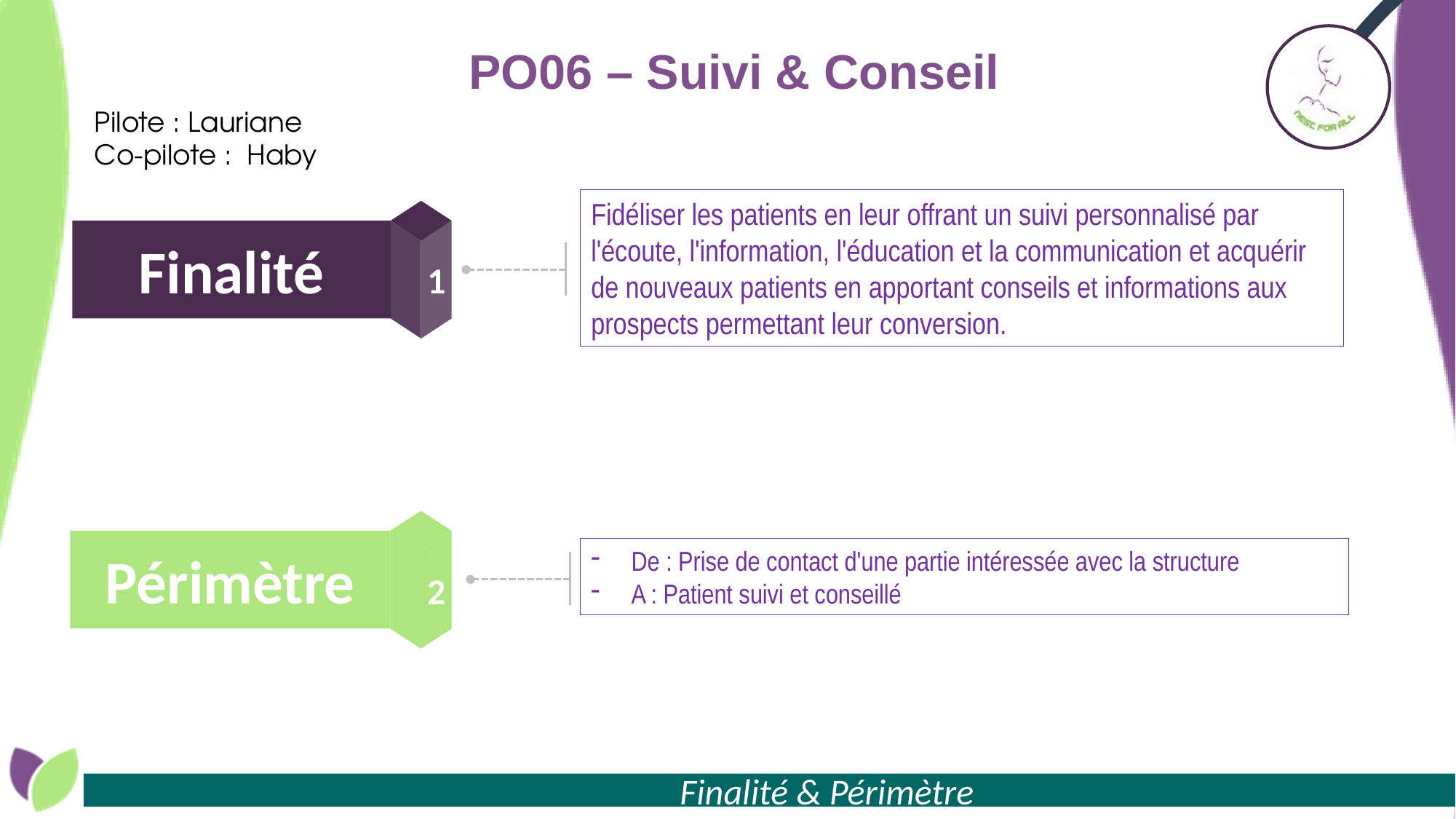

# PO06 – Suivi & Conseil
Pilote : Lauriane
Co-pilote :  Haby
Fidéliser les patients en leur offrant un suivi personnalisé par l'écoute, l'information, l'éducation et la communication et acquérir de nouveaux patients en apportant conseils et informations aux prospects permettant leur conversion.

1
Finalité

2
Périmètre
 De : Prise de contact d'une partie intéressée avec la structure
 A : Patient suivi et conseillé

  Finalité & Périmètre